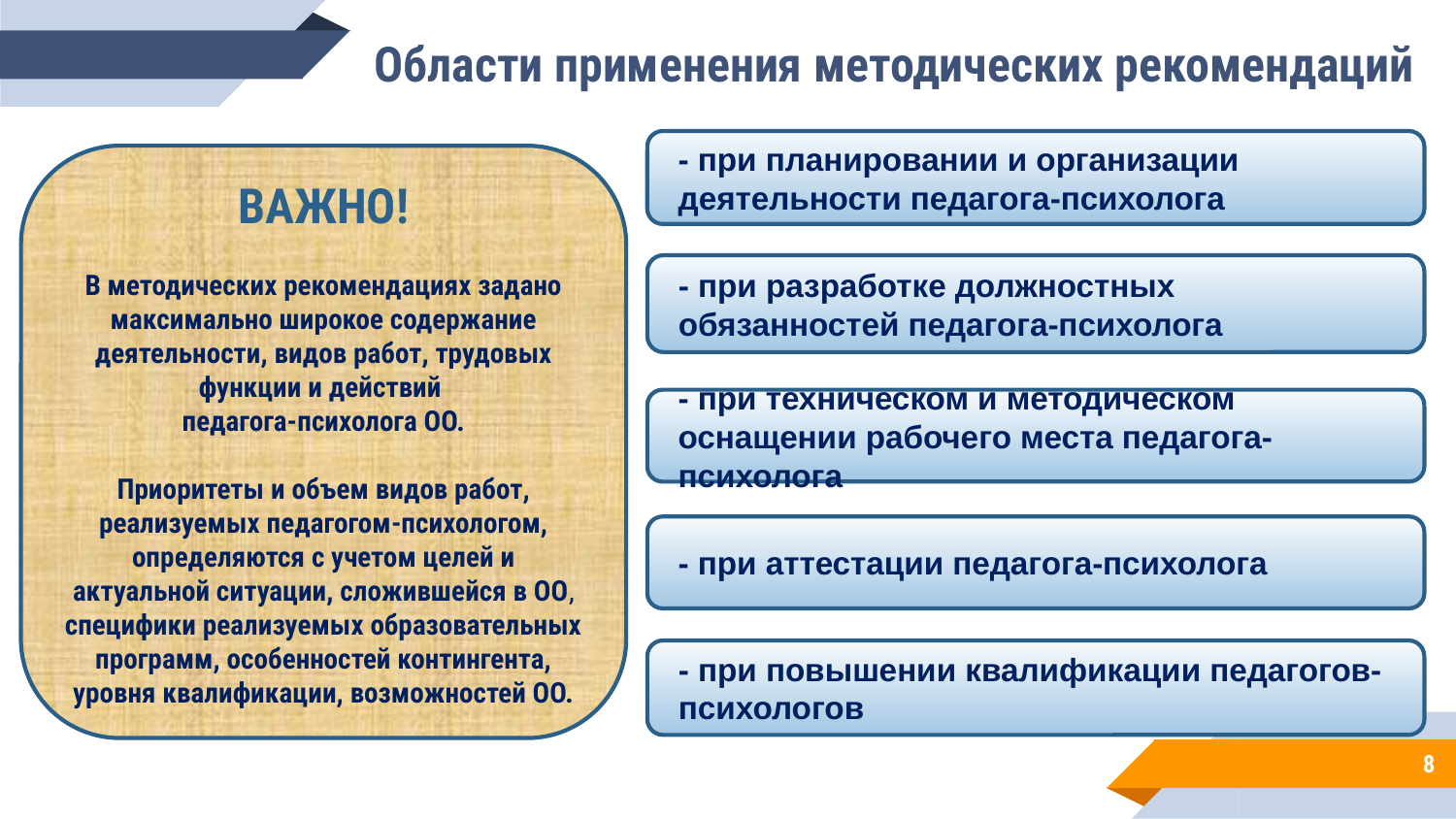

Области применения методических рекомендаций
- при планировании и организации деятельности педагога-психолога
ВАЖНО!

В методических рекомендациях задано максимально широкое содержание деятельности, видов работ, трудовых функции и действий
педагога-психолога ОО.

Приоритеты и объем видов работ, реализуемых педагогом-психологом, определяются с учетом целей и актуальной ситуации, сложившейся в ОО, специфики реализуемых образовательных программ, особенностей контингента, уровня квалификации, возможностей ОО.
- при разработке должностных обязанностей педагога-психолога
- при техническом и методическом оснащении рабочего места педагога-психолога
- при аттестации педагога-психолога
- при повышении квалификации педагогов-психологов
8